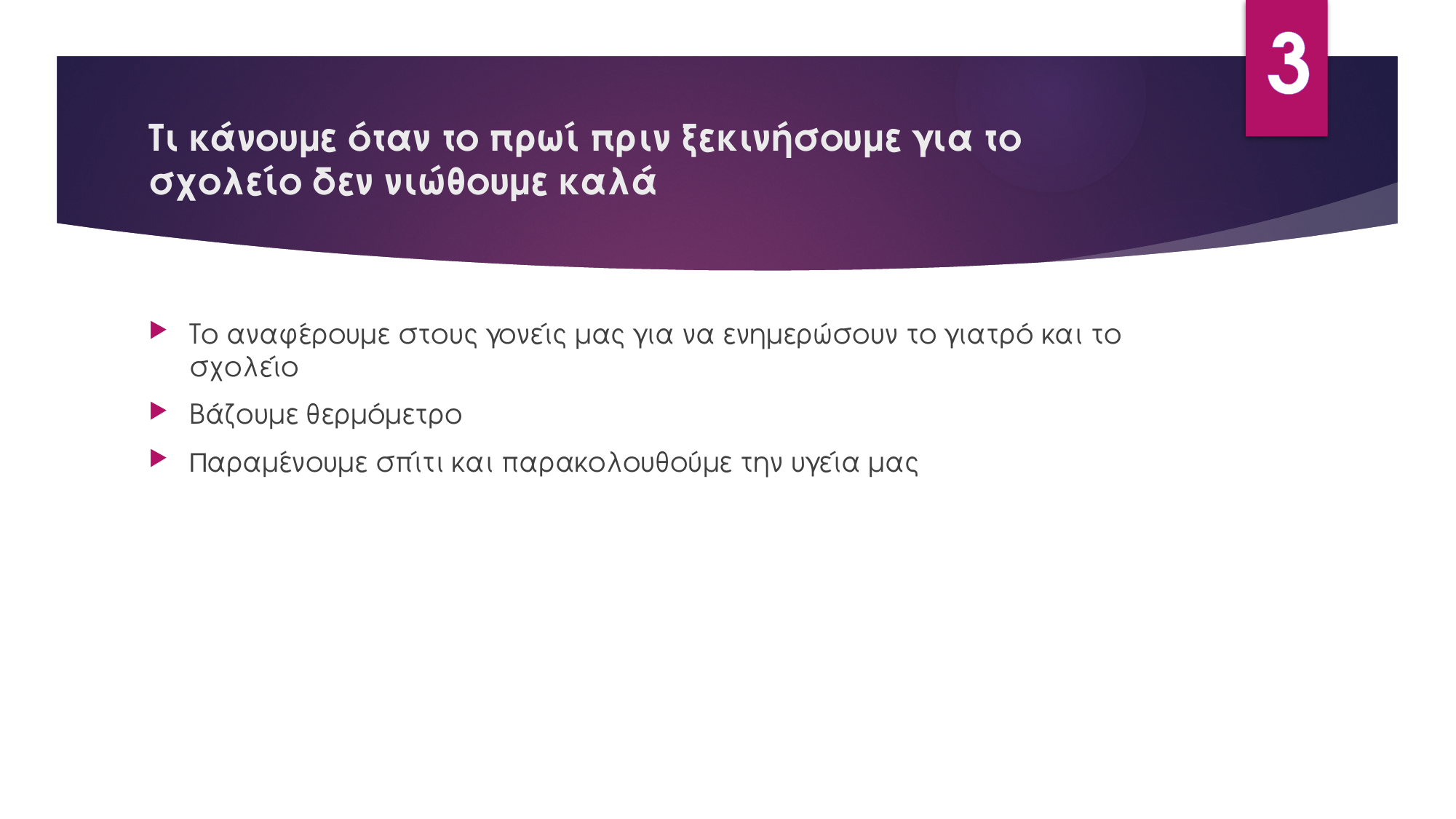

3
# Τι κάνουμε όταν το πρωί πριν ξεκινήσουμε για το σχολείο δεν νιώθουμε καλά
Το αναφέρουμε στους γονείς μας για να ενημερώσουν το γιατρό και το σχολείο
Βάζουμε θερμόμετρο
Παραμένουμε σπίτι και παρακολουθούμε την υγεία μας